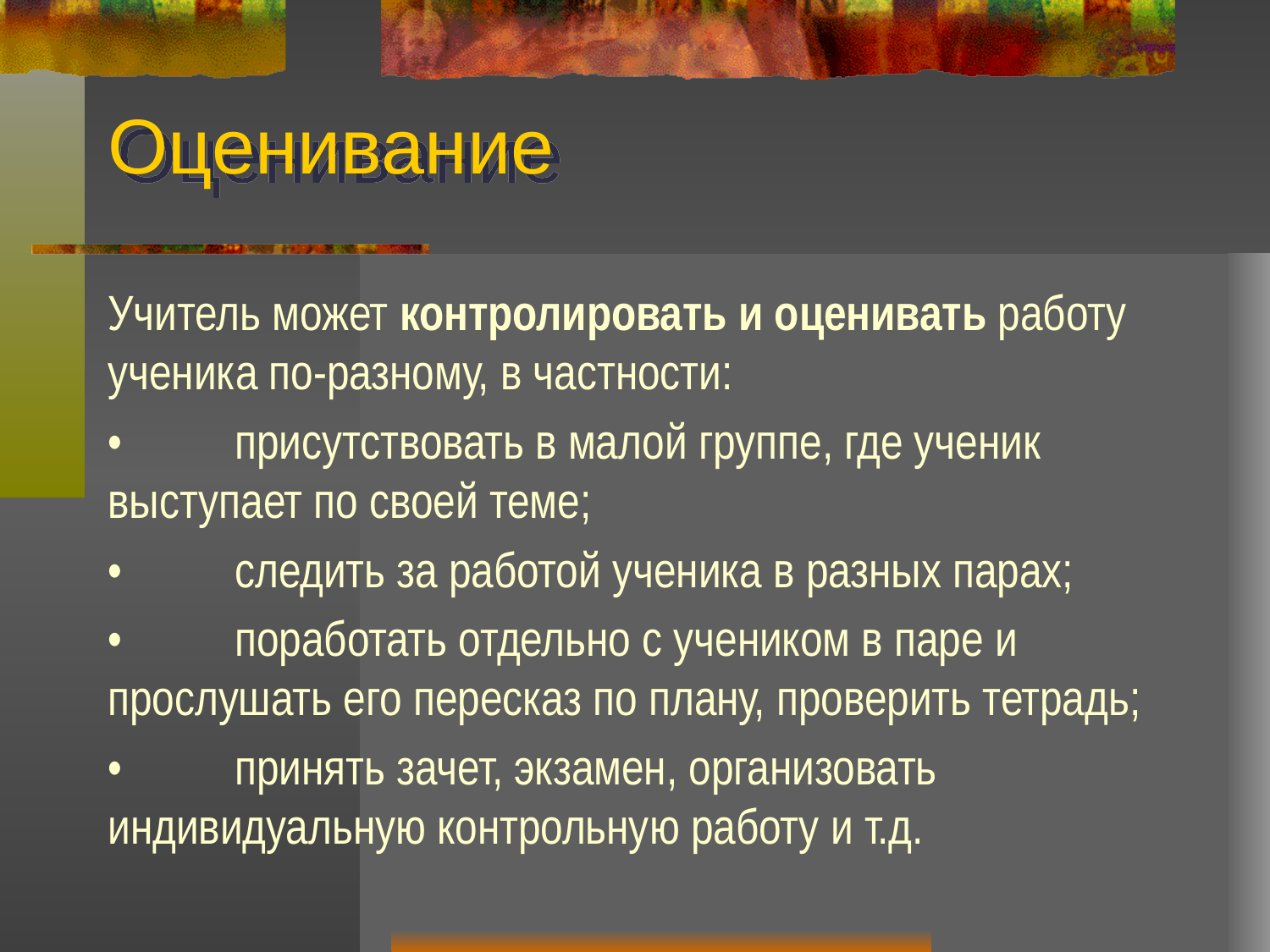

# Оценивание
Учитель может контролировать и оценивать работу ученика по-разному, в частности:
•	присутствовать в малой группе, где ученик выступает по своей теме;
•	следить за работой ученика в разных парах;
•	поработать отдельно с учеником в паре и прослушать его пересказ по плану, проверить тетрадь;
•	принять зачет, экзамен, организовать индивидуальную контрольную работу и т.д.